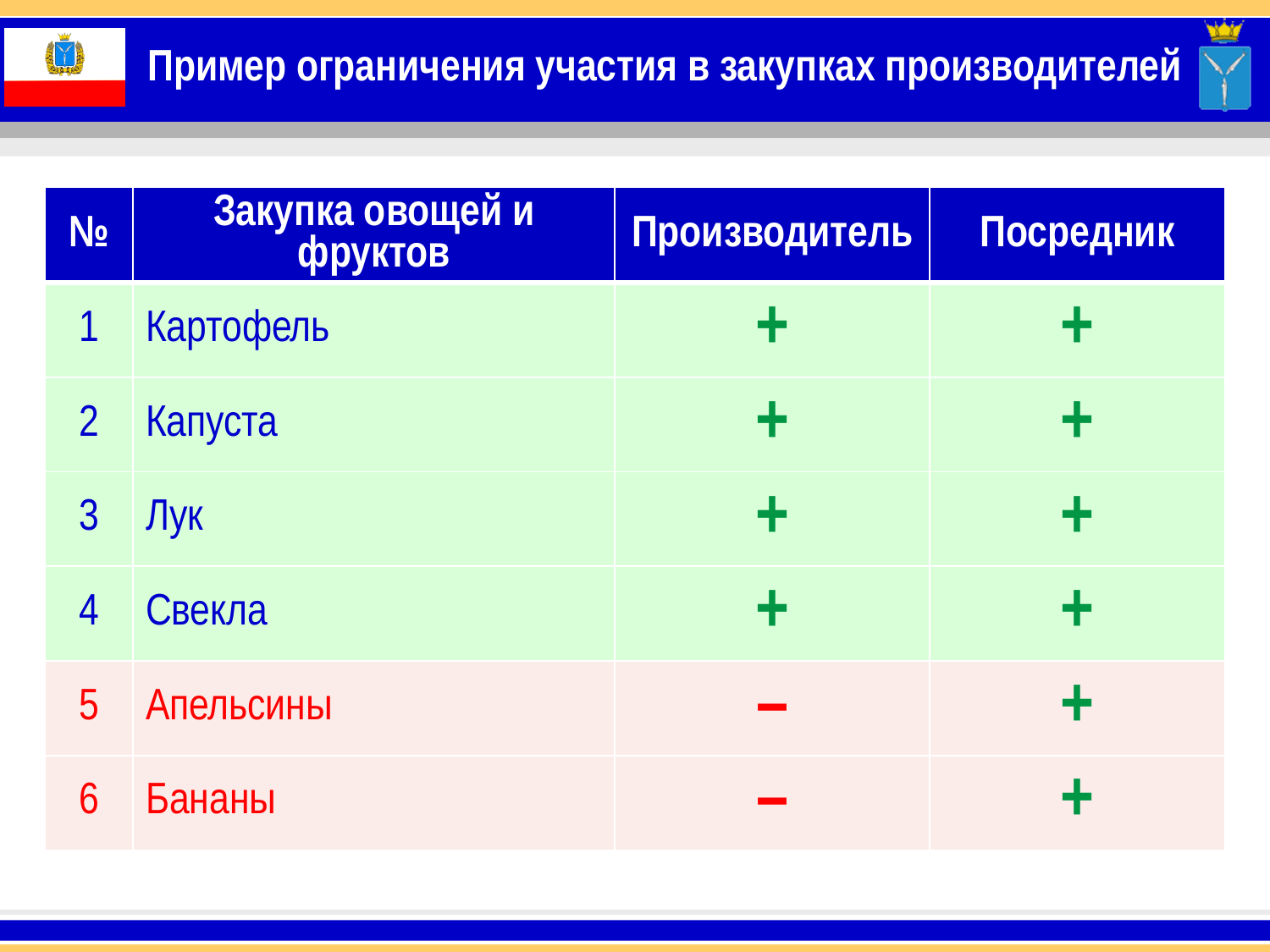

Пример ограничения участия в закупках производителей
| № | Закупка овощей и фруктов | Производитель | Посредник |
| --- | --- | --- | --- |
| 1 | Картофель | + | + |
| 2 | Капуста | + | + |
| 3 | Лук | + | + |
| 4 | Свекла | + | + |
| 5 | Апельсины | – | + |
| 6 | Бананы | – | + |